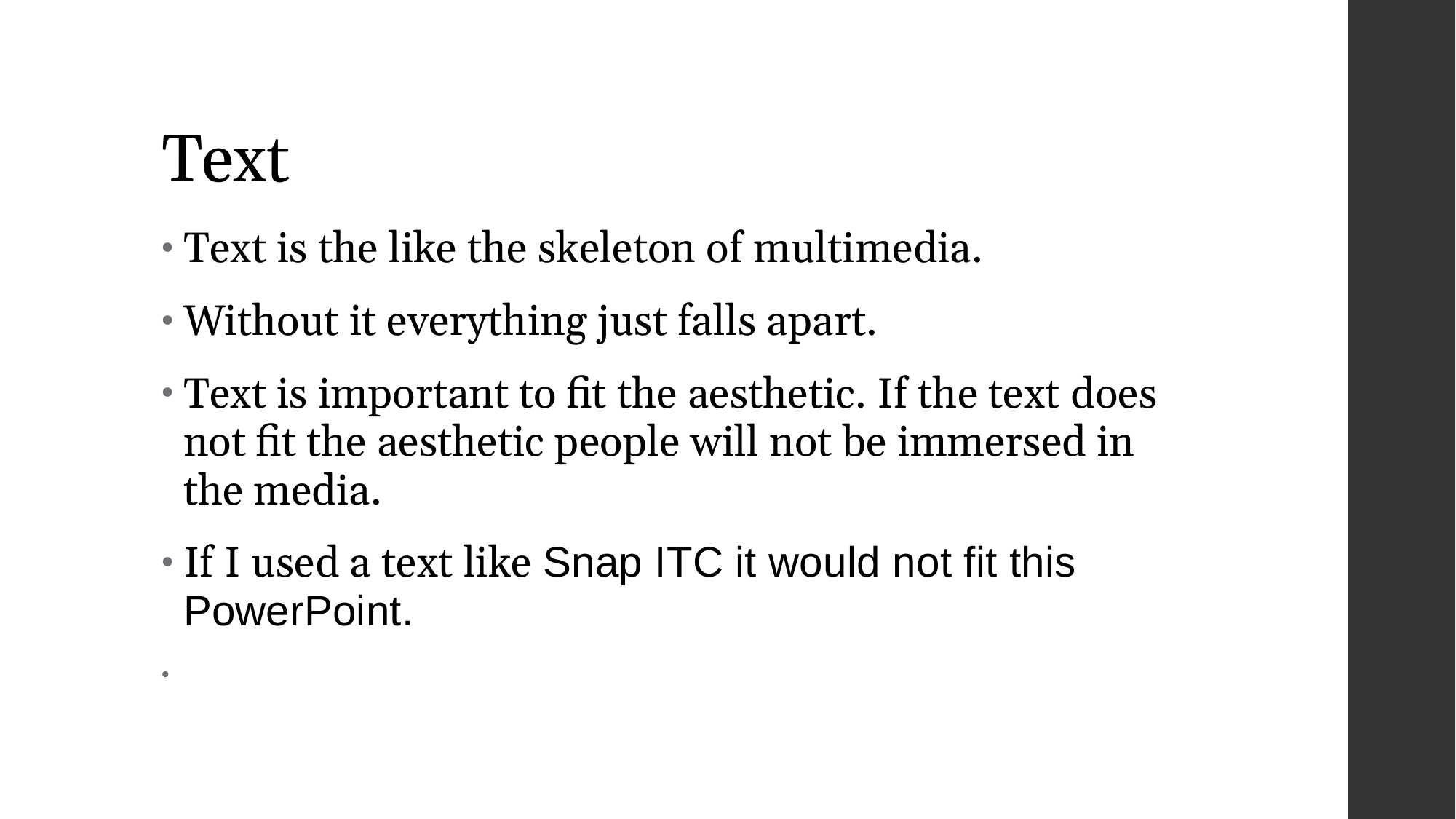

# Text
Text is the like the skeleton of multimedia.
Without it everything just falls apart.
Text is important to fit the aesthetic. If the text does not fit the aesthetic people will not be immersed in the media.
If I used a text like Snap ITC it would not fit this PowerPoint.